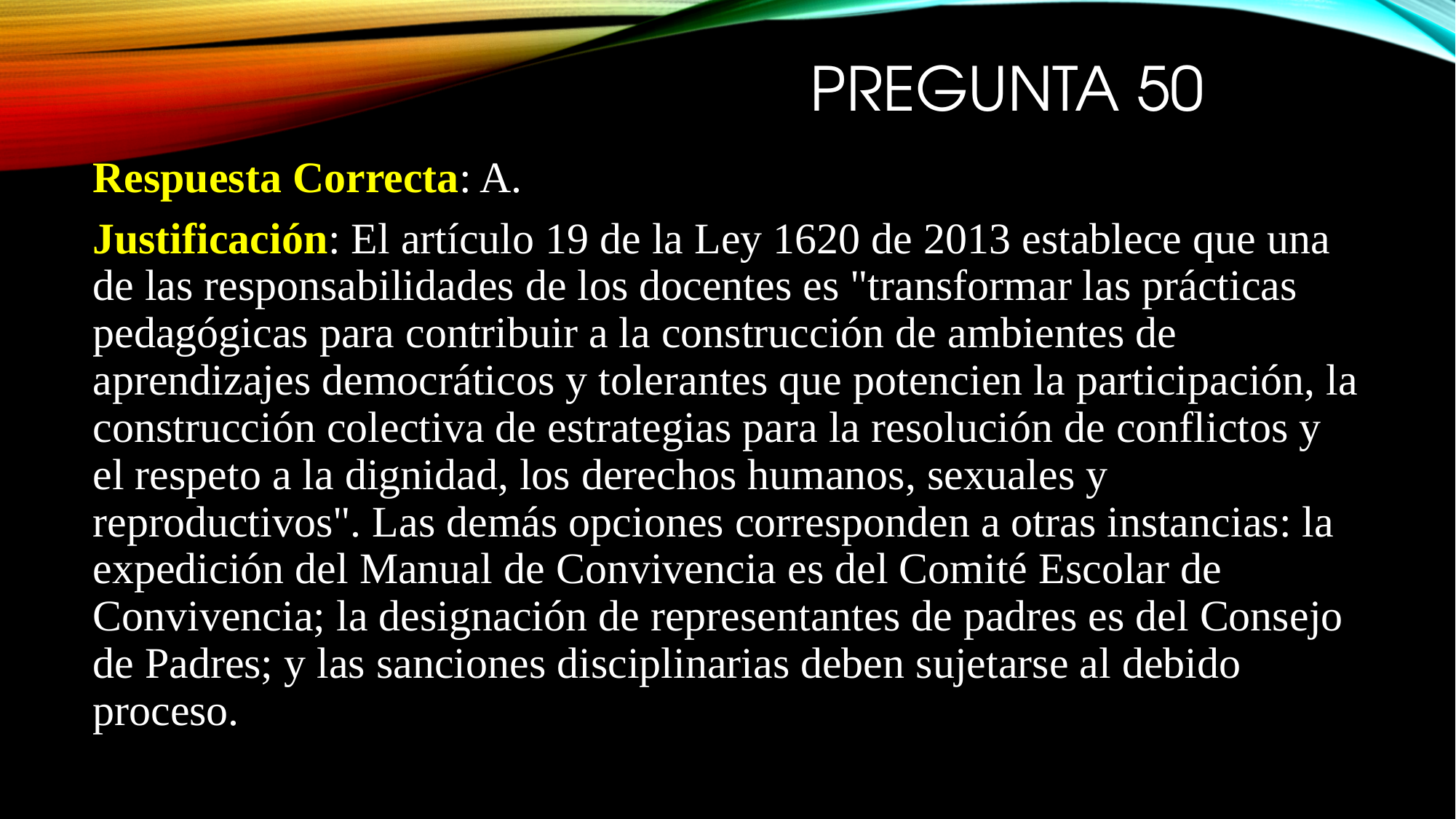

# PREGUNTA 50
Respuesta Correcta: A.
Justificación: El artículo 19 de la Ley 1620 de 2013 establece que una de las responsabilidades de los docentes es "transformar las prácticas pedagógicas para contribuir a la construcción de ambientes de aprendizajes democráticos y tolerantes que potencien la participación, la construcción colectiva de estrategias para la resolución de conflictos y el respeto a la dignidad, los derechos humanos, sexuales y reproductivos". Las demás opciones corresponden a otras instancias: la expedición del Manual de Convivencia es del Comité Escolar de Convivencia; la designación de representantes de padres es del Consejo de Padres; y las sanciones disciplinarias deben sujetarse al debido proceso.